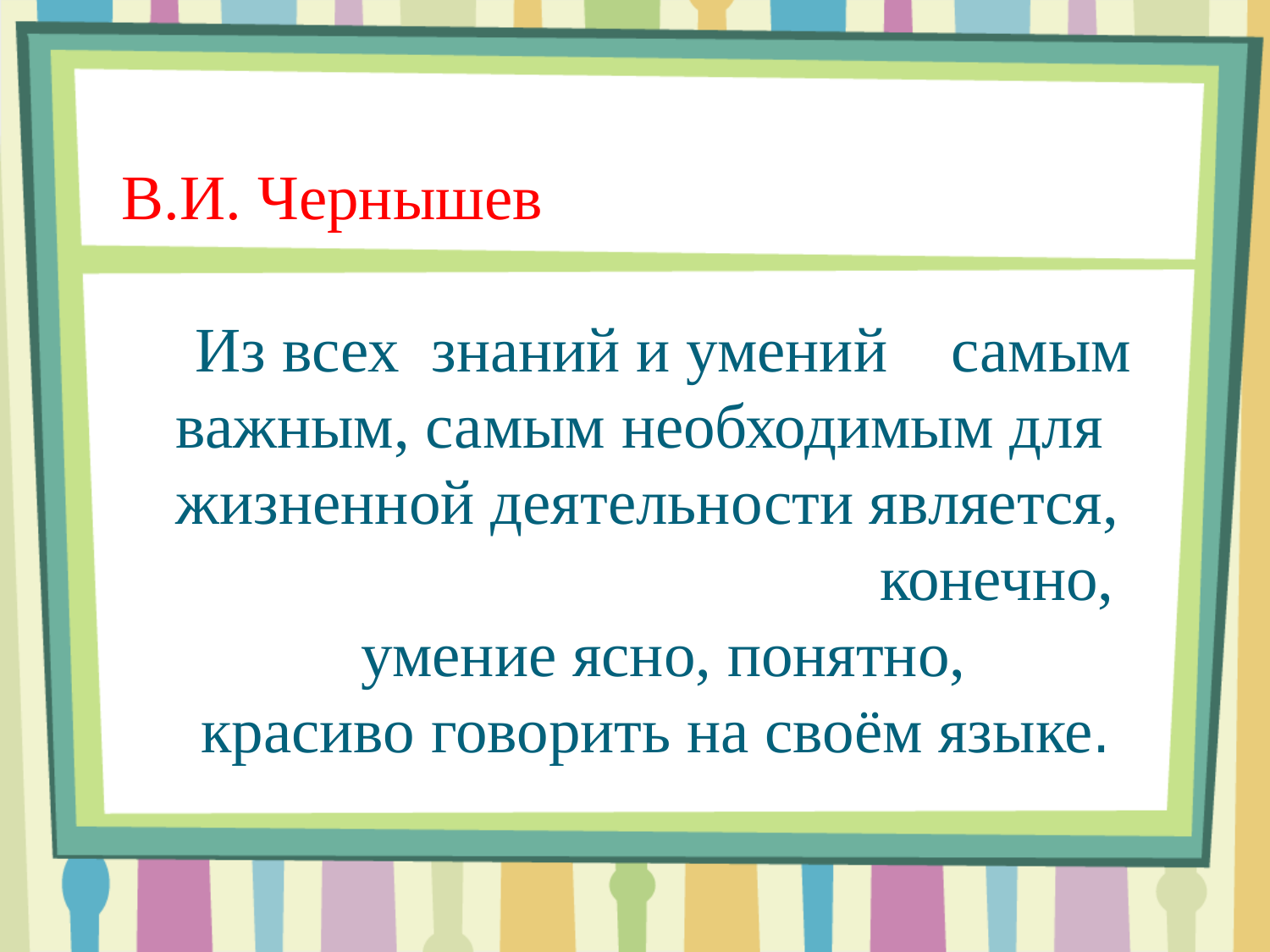

#

В.И. Чернышев

    Из всех  знаний и умений    самым
важным, самым необходимым для жизненной деятельности является,                                             конечно, умение ясно, понятно,
  красиво говорить на своём языке.